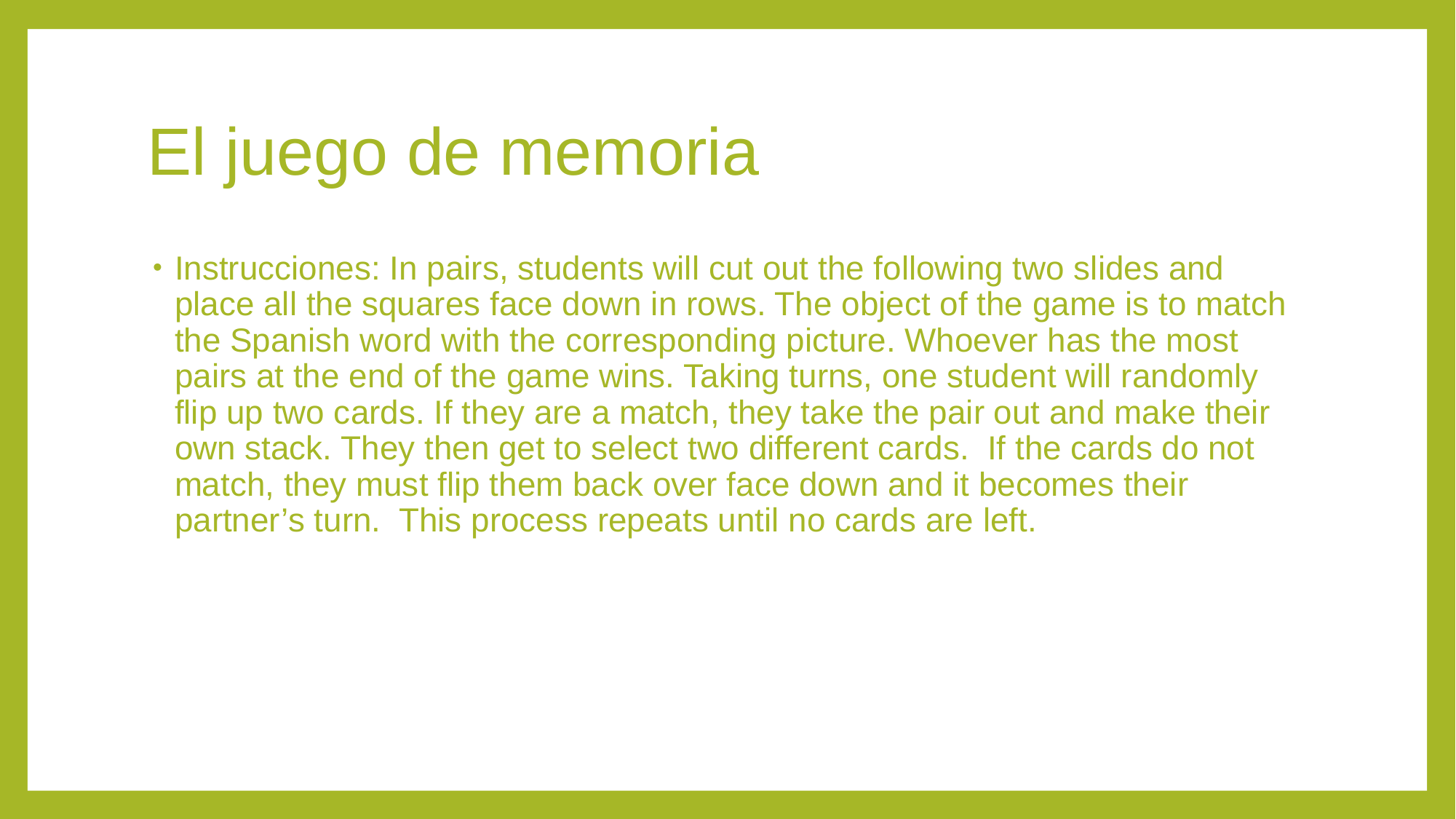

# El juego de memoria
Instrucciones: In pairs, students will cut out the following two slides and place all the squares face down in rows. The object of the game is to match the Spanish word with the corresponding picture. Whoever has the most pairs at the end of the game wins. Taking turns, one student will randomly flip up two cards. If they are a match, they take the pair out and make their own stack. They then get to select two different cards.  If the cards do not match, they must flip them back over face down and it becomes their partner’s turn.  This process repeats until no cards are left.